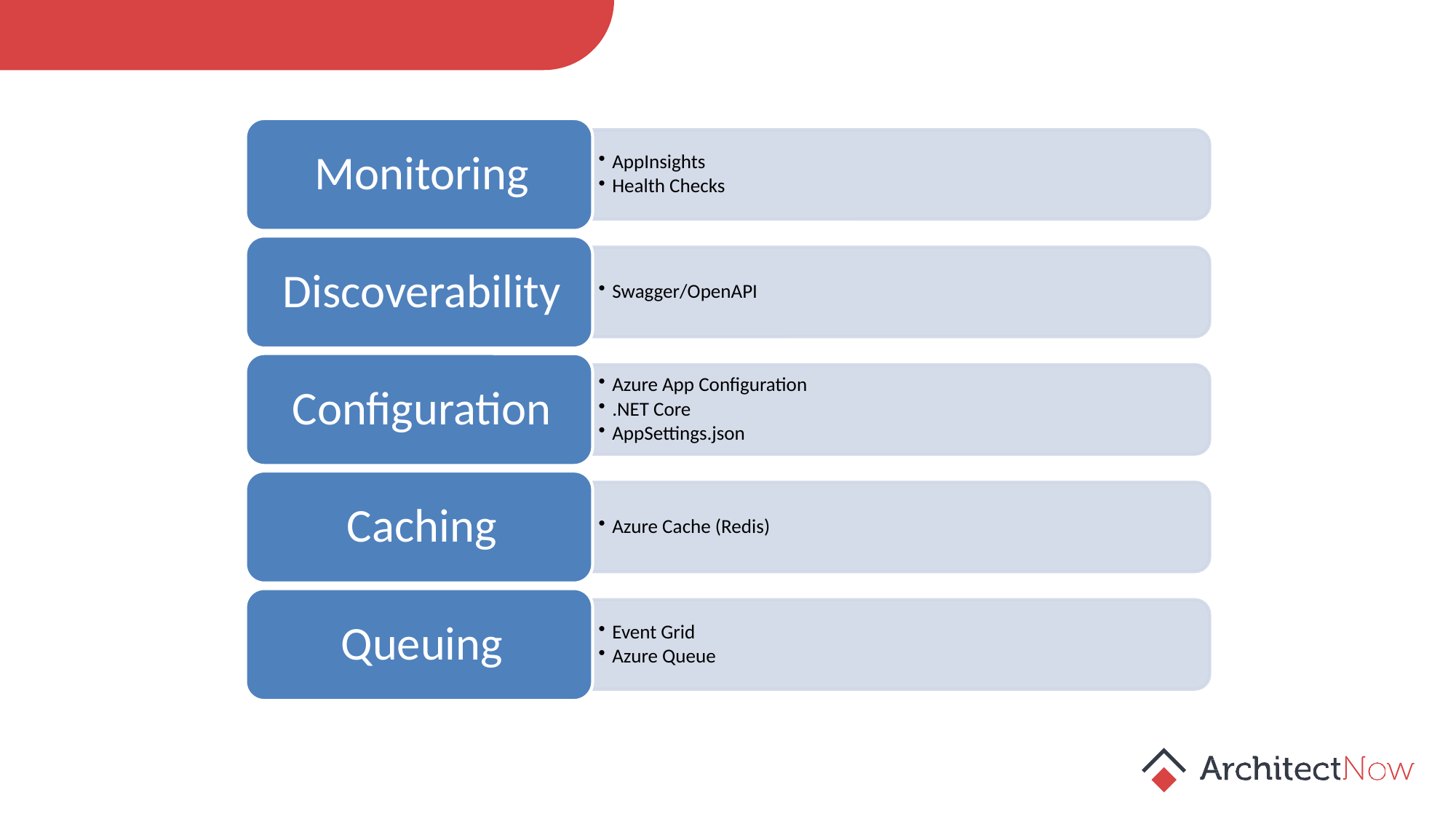

AppInsights
Health Checks
Monitoring
Swagger/OpenAPI
Discoverability
Azure App Configuration
.NET Core
AppSettings.json
Configuration
Azure Cache (Redis)
Caching
Event Grid
Azure Queue
Queuing